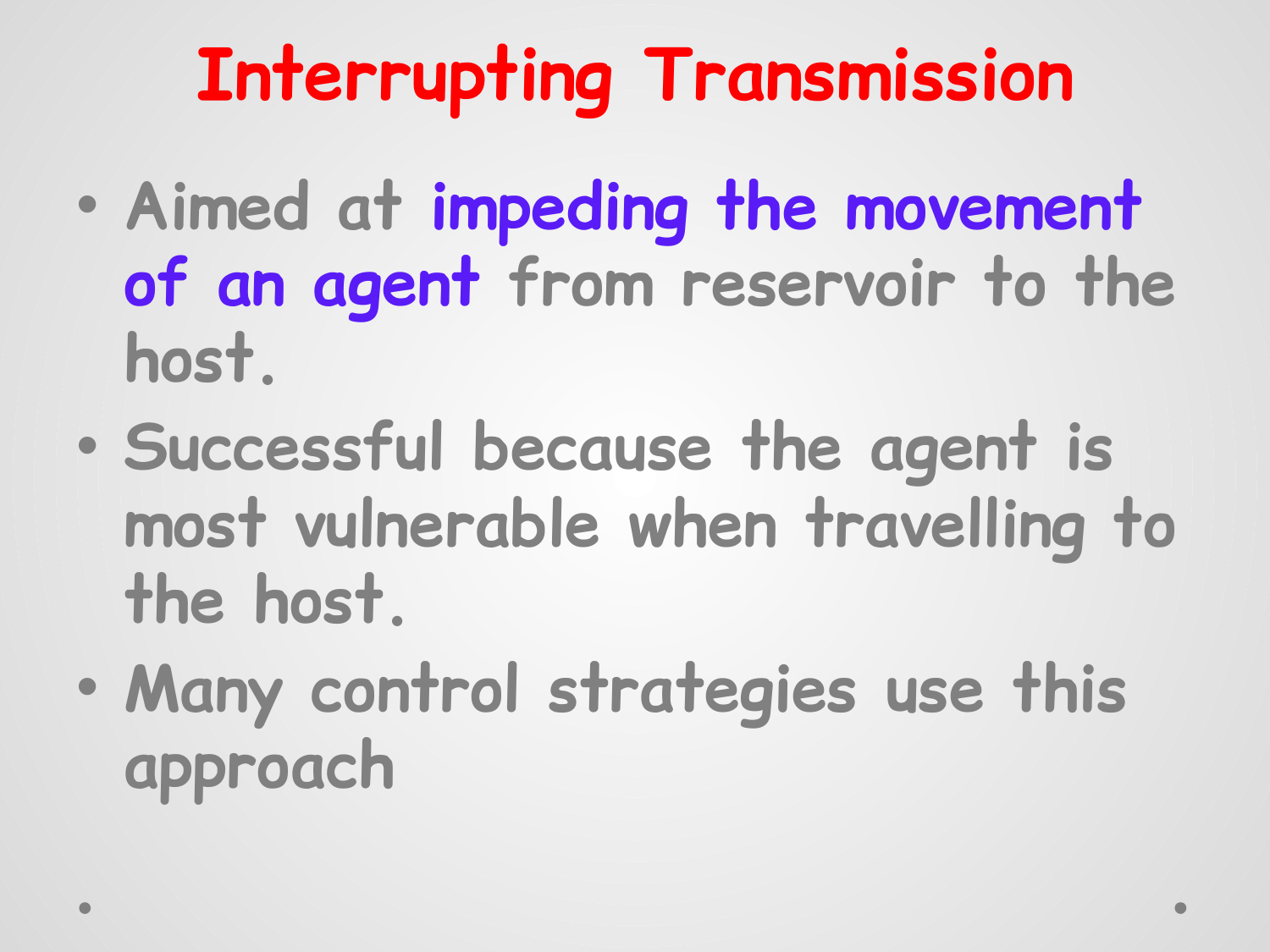

# Interrupting Transmission
Aimed at impeding the movement of an agent from reservoir to the host.
Successful because the agent is most vulnerable when travelling to the host.
Many control strategies use this approach